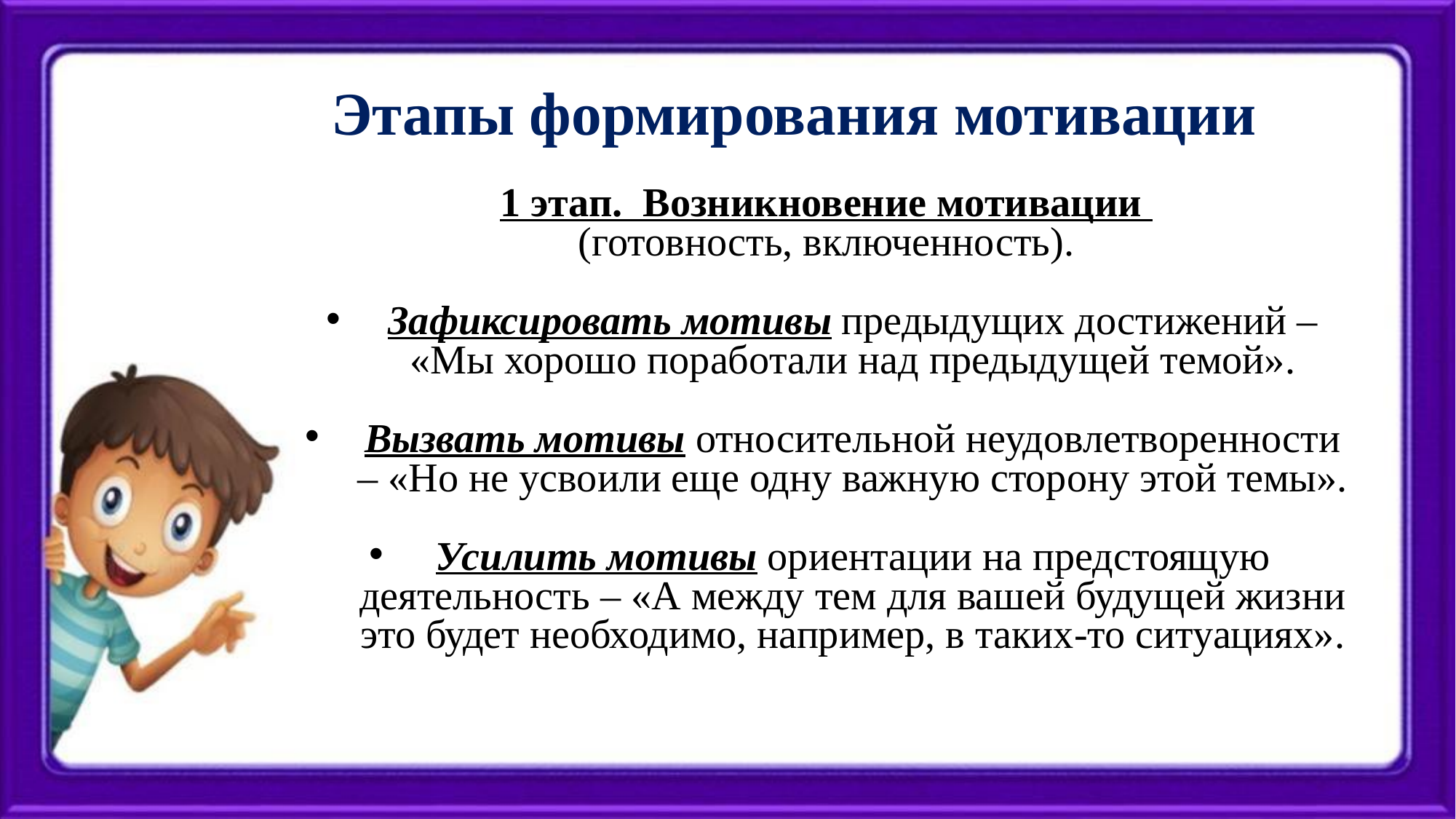

# Этапы формирования мотивации
1 этап.  Возникновение мотивации
(готовность, включенность).

Зафиксировать мотивы предыдущих достижений – «Мы хорошо поработали над предыдущей темой».

Вызвать мотивы относительной неудовлетворенности – «Но не усвоили еще одну важную сторону этой темы».

Усилить мотивы ориентации на предстоящую деятельность – «А между тем для вашей будущей жизни это будет необходимо, например, в таких-то ситуациях».